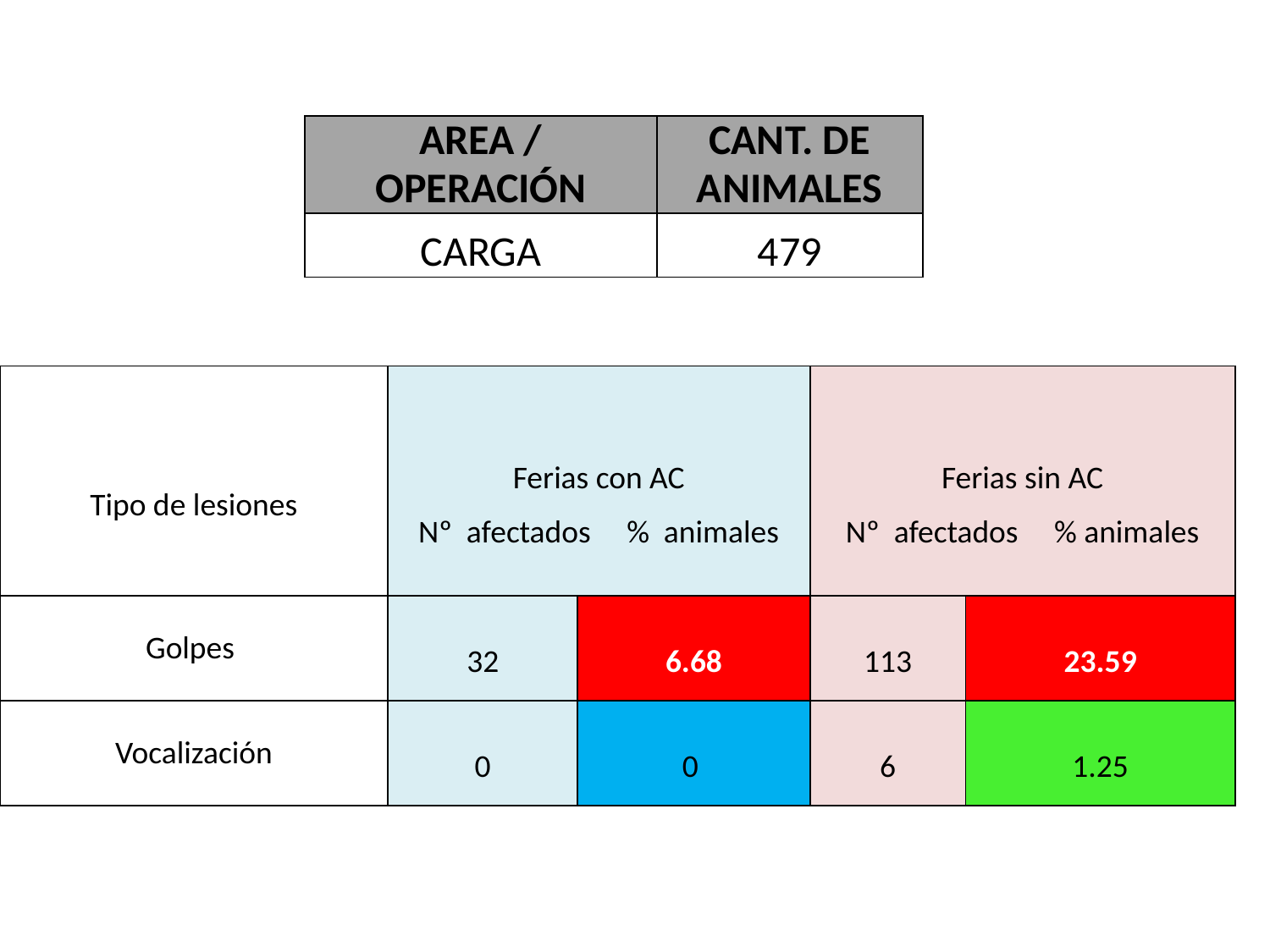

| AREA / OPERACIÓN | CANT. DE ANIMALES |
| --- | --- |
| CARGA | 479 |
| Tipo de lesiones | Ferias con AC Nº afectados % animales |  | Ferias sin AC Nº afectados % animales |  |
| --- | --- | --- | --- | --- |
| Golpes | 32 | 6.68 | 113 | 23.59 |
| Vocalización | 0 | 0 | 6 | 1.25 |